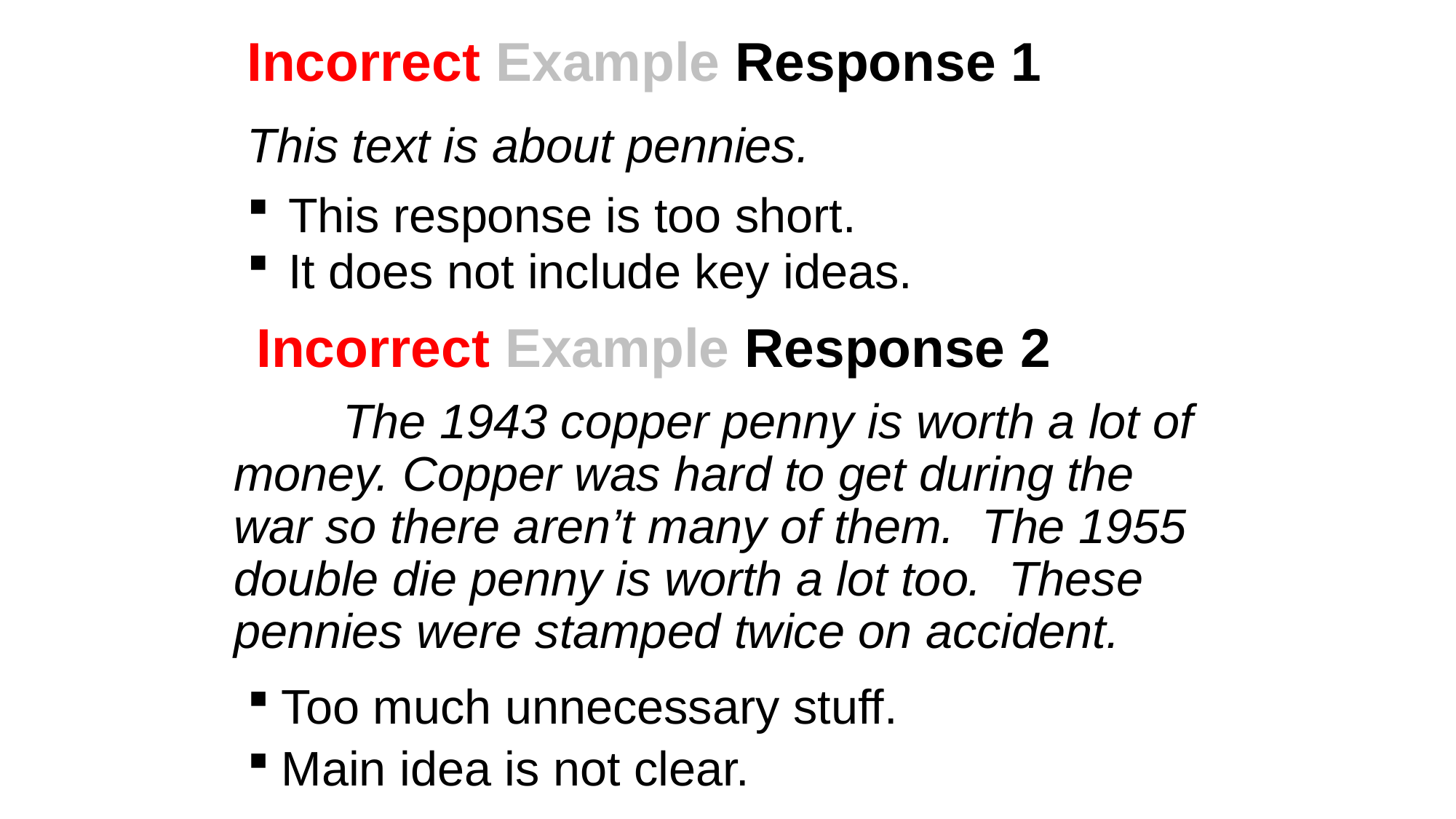

Incorrect Example Response 1
This text is about pennies.

This response is too short.
It does not include key ideas.
# Incorrect Example Response 2
		The 1943 copper penny is worth a lot of money. Copper was hard to get during the war so there aren’t many of them.  The 1955 double die penny is worth a lot too.  These pennies were stamped twice on accident.

Too much unnecessary stuff.
Main idea is not clear.